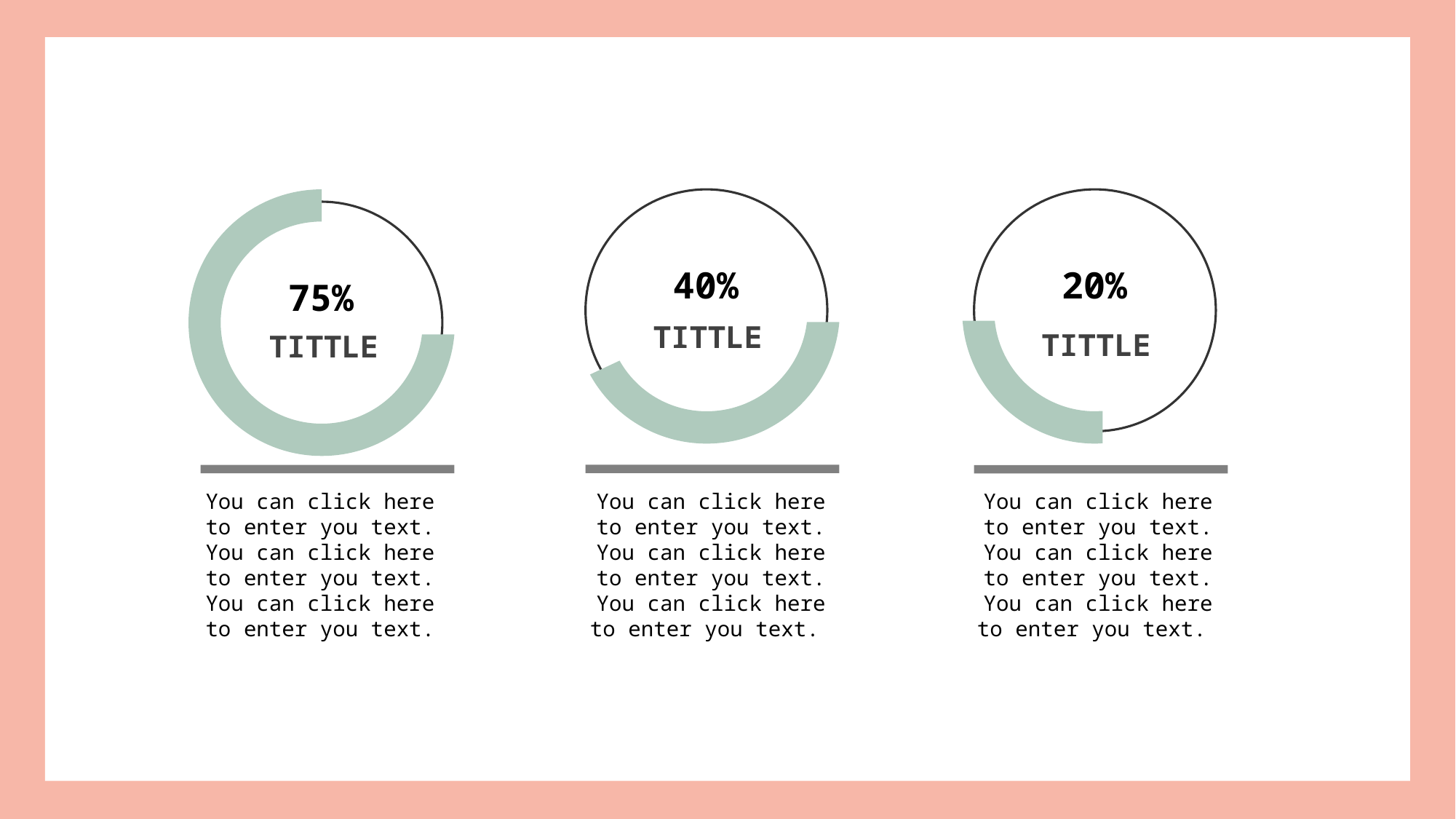

75%
TITTLE

40%
TITTLE

20%

TITTLE

You can click here to enter you text. You can click here to enter you text. You can click here to enter you text.

You can click here to enter you text. You can click here to enter you text. You can click here to enter you text.

You can click here to enter you text. You can click here to enter you text. You can click here to enter you text.